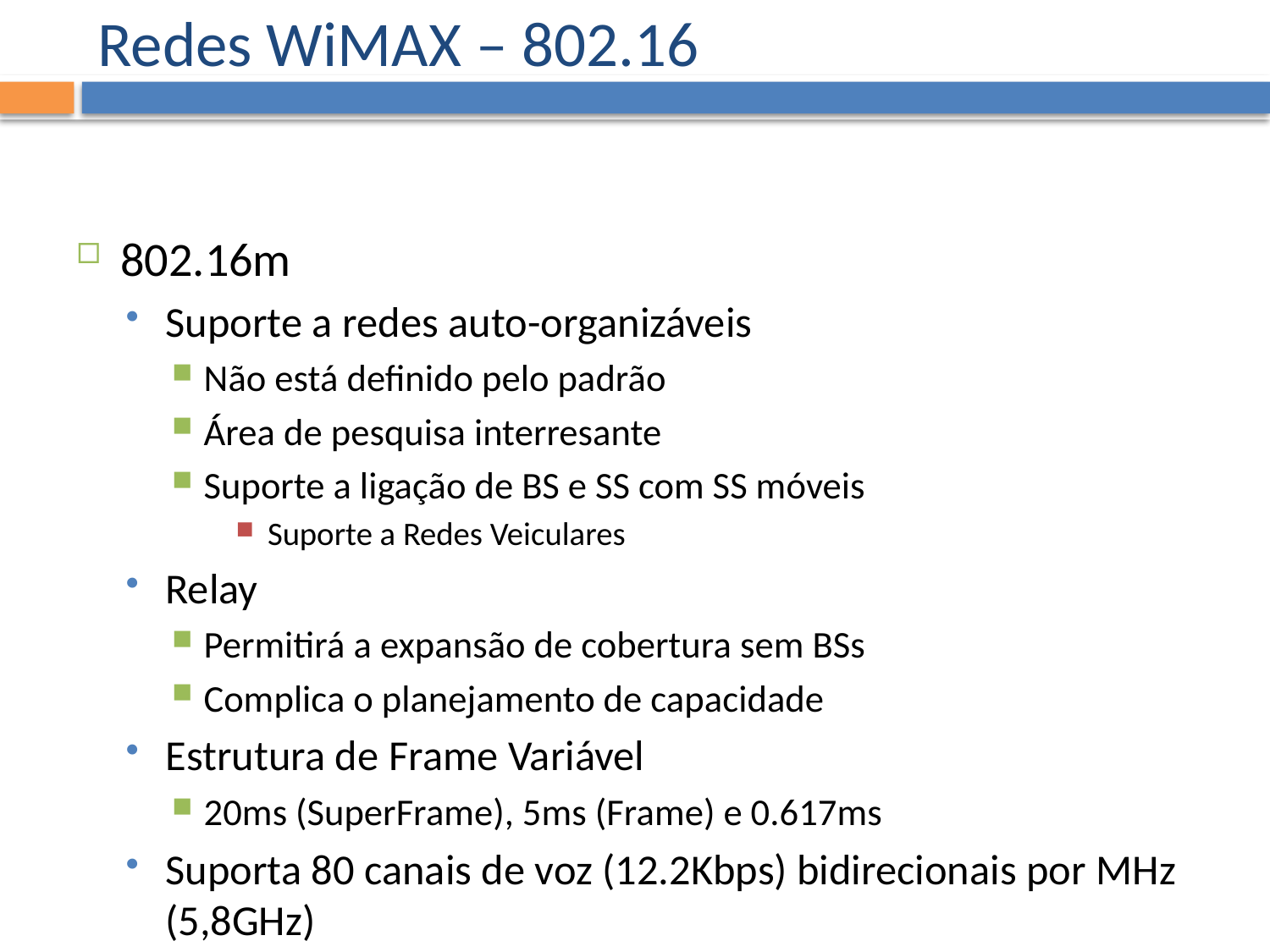

# Redes WiMAX – 802.16
802.16m
Suporte a redes auto-organizáveis
Não está definido pelo padrão
Área de pesquisa interresante
Suporte a ligação de BS e SS com SS móveis
Suporte a Redes Veiculares
Relay
Permitirá a expansão de cobertura sem BSs
Complica o planejamento de capacidade
Estrutura de Frame Variável
20ms (SuperFrame), 5ms (Frame) e 0.617ms
Suporta 80 canais de voz (12.2Kbps) bidirecionais por MHz (5,8GHz)